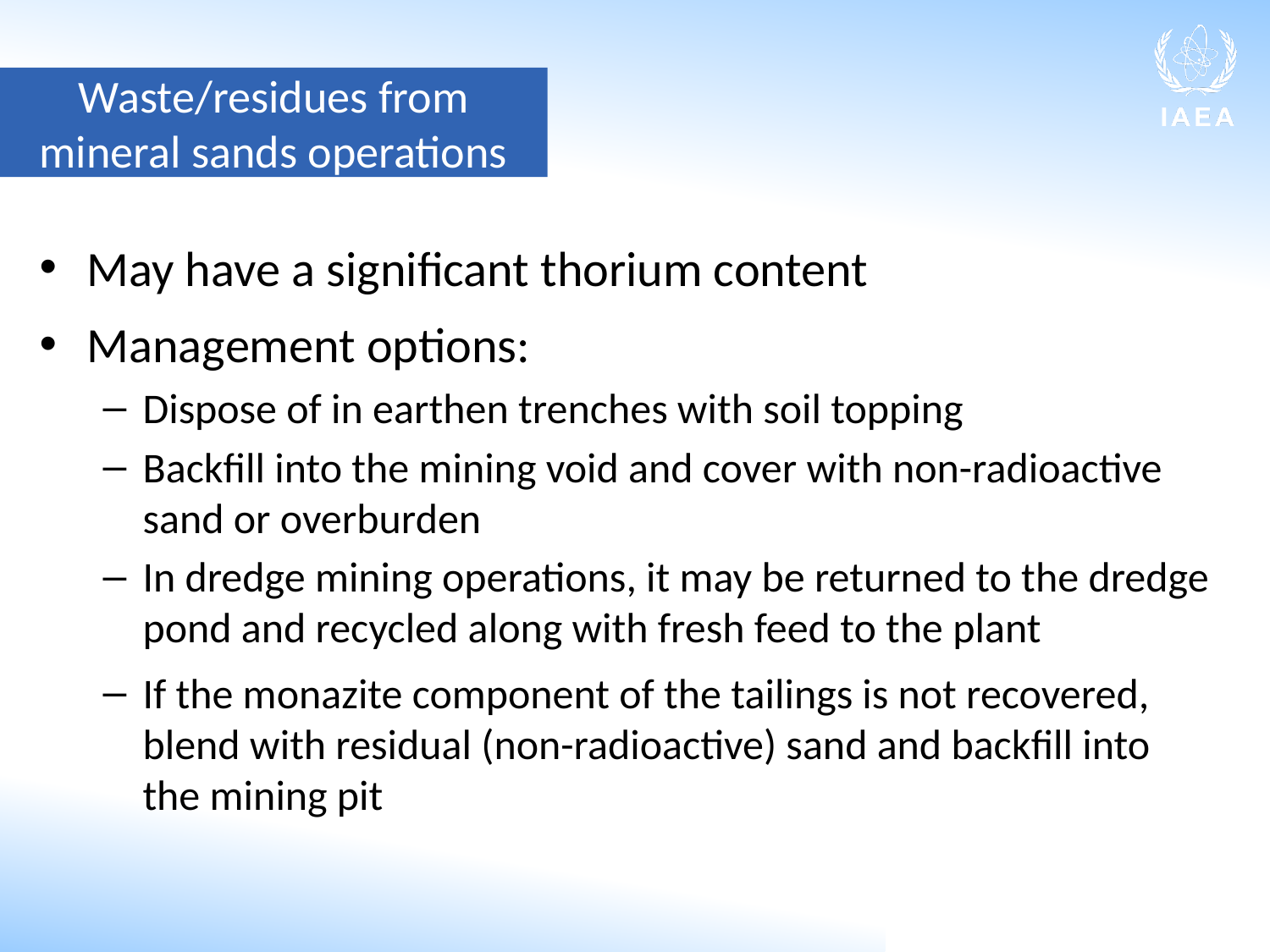

Waste/residues from mineral sands operations
May have a significant thorium content
Management options:
Dispose of in earthen trenches with soil topping
Backfill into the mining void and cover with non-radioactive sand or overburden
In dredge mining operations, it may be returned to the dredge pond and recycled along with fresh feed to the plant
If the monazite component of the tailings is not recovered, blend with residual (non-radioactive) sand and backfill into the mining pit